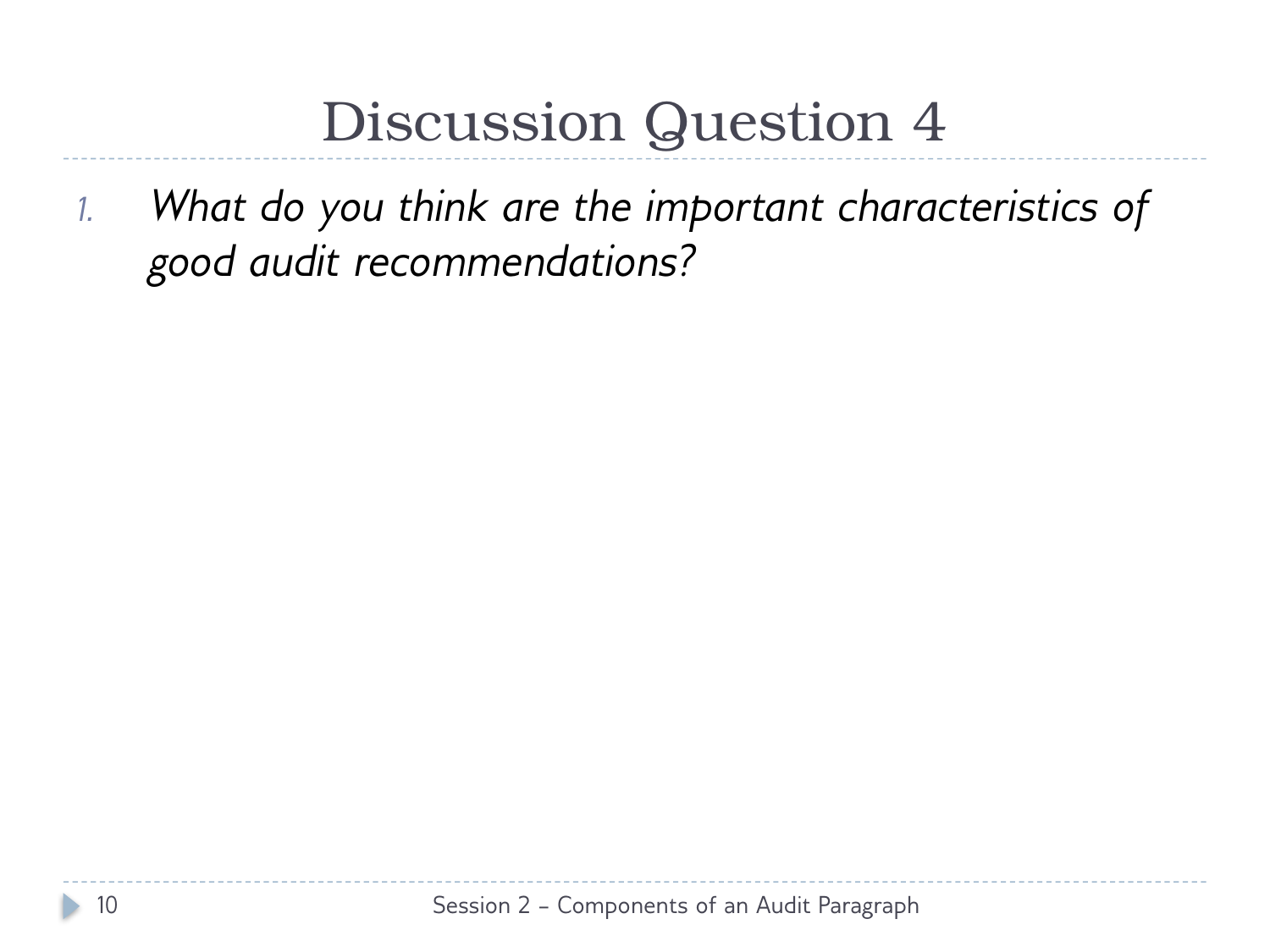

# Discussion Question 4
What do you think are the important characteristics of good audit recommendations?
10
Session 2 – Components of an Audit Paragraph